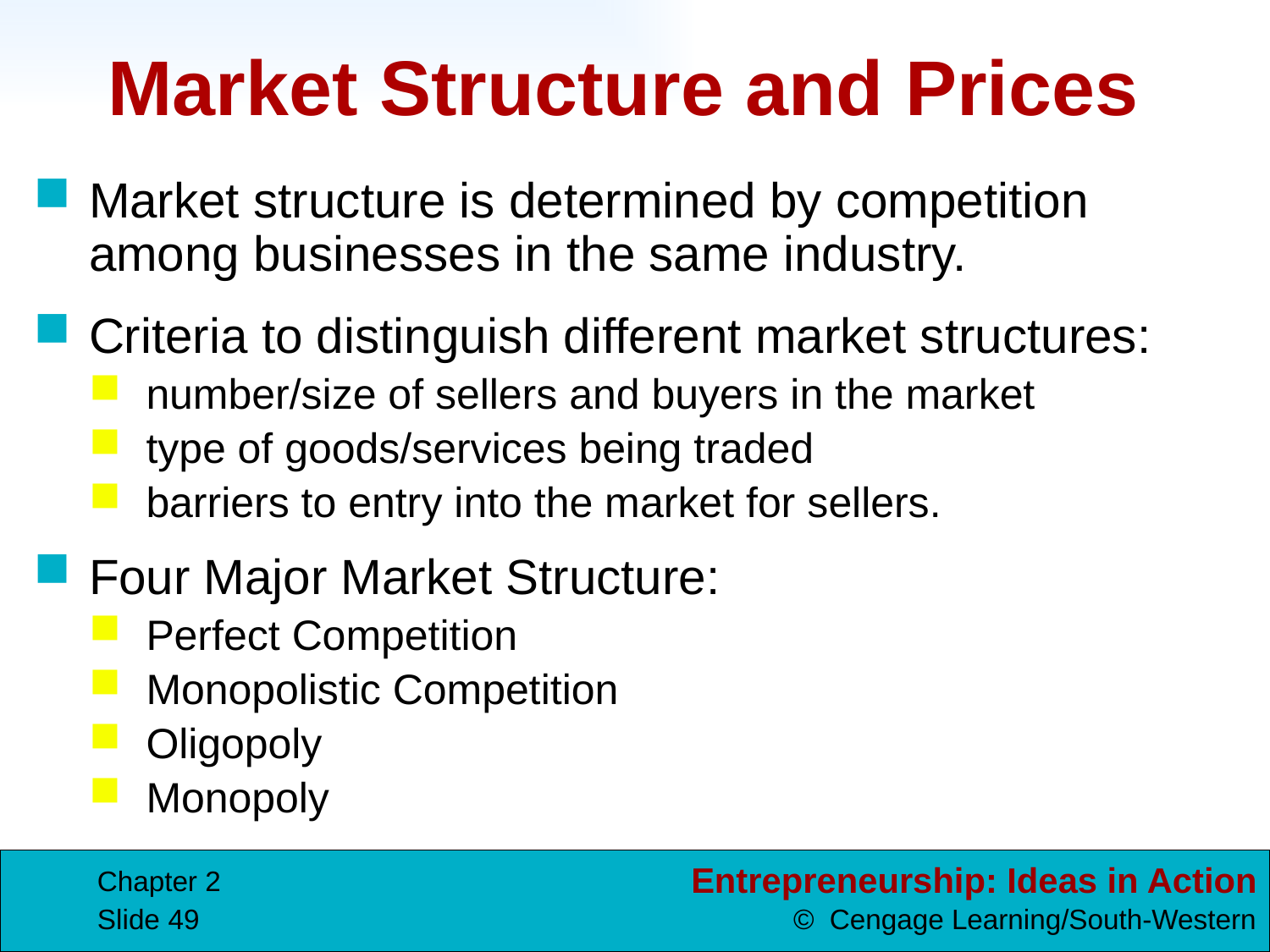

# Market Structure and Prices
Market structure is determined by competition among businesses in the same industry.
Criteria to distinguish different market structures:
number/size of sellers and buyers in the market
type of goods/services being traded
barriers to entry into the market for sellers.
Four Major Market Structure:
Perfect Competition
Monopolistic Competition
Oligopoly
Monopoly

Chapter 2
Slide 49